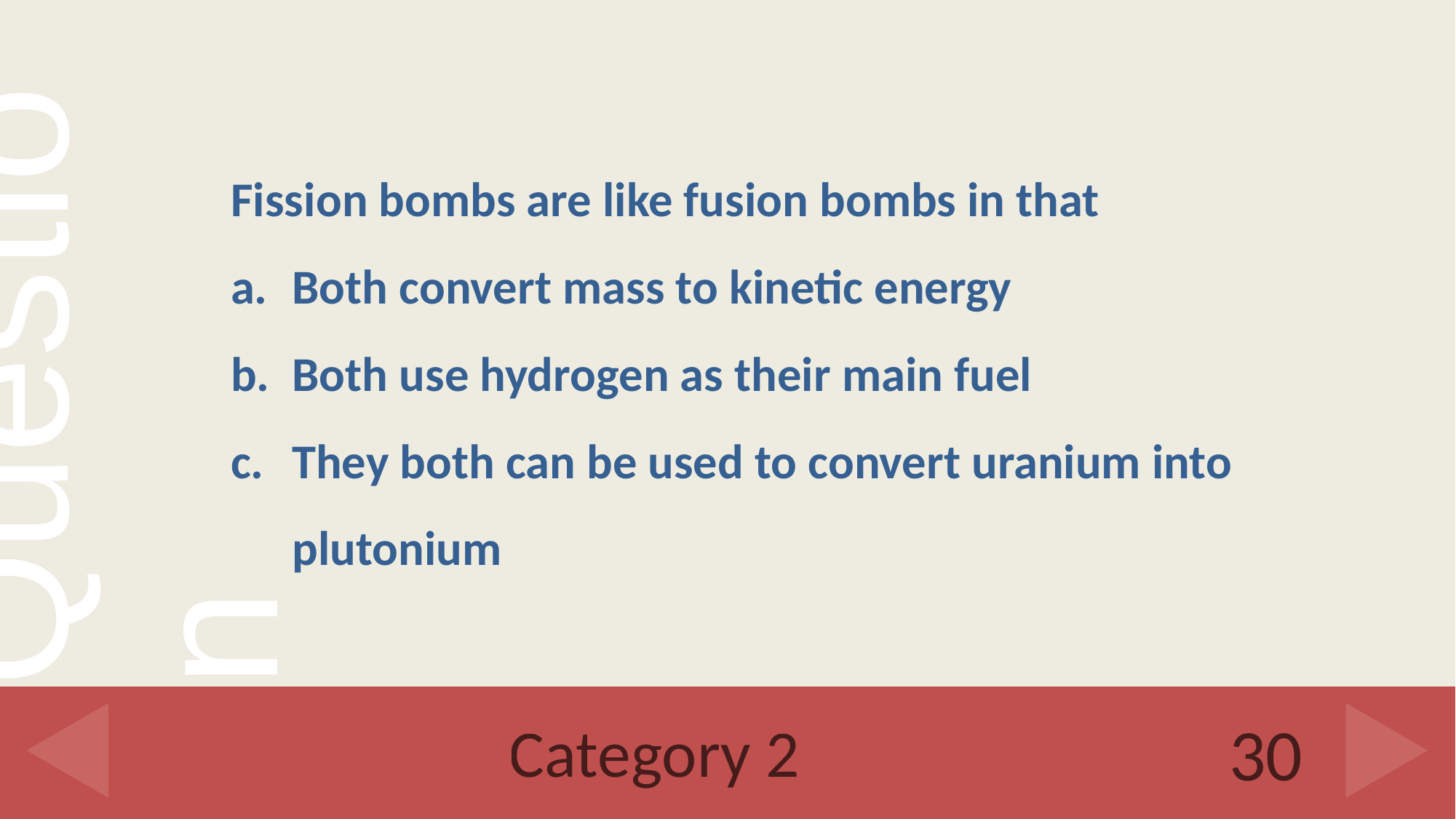

Fission bombs are like fusion bombs in that
Both convert mass to kinetic energy
Both use hydrogen as their main fuel
They both can be used to convert uranium into plutonium
# Category 2
30